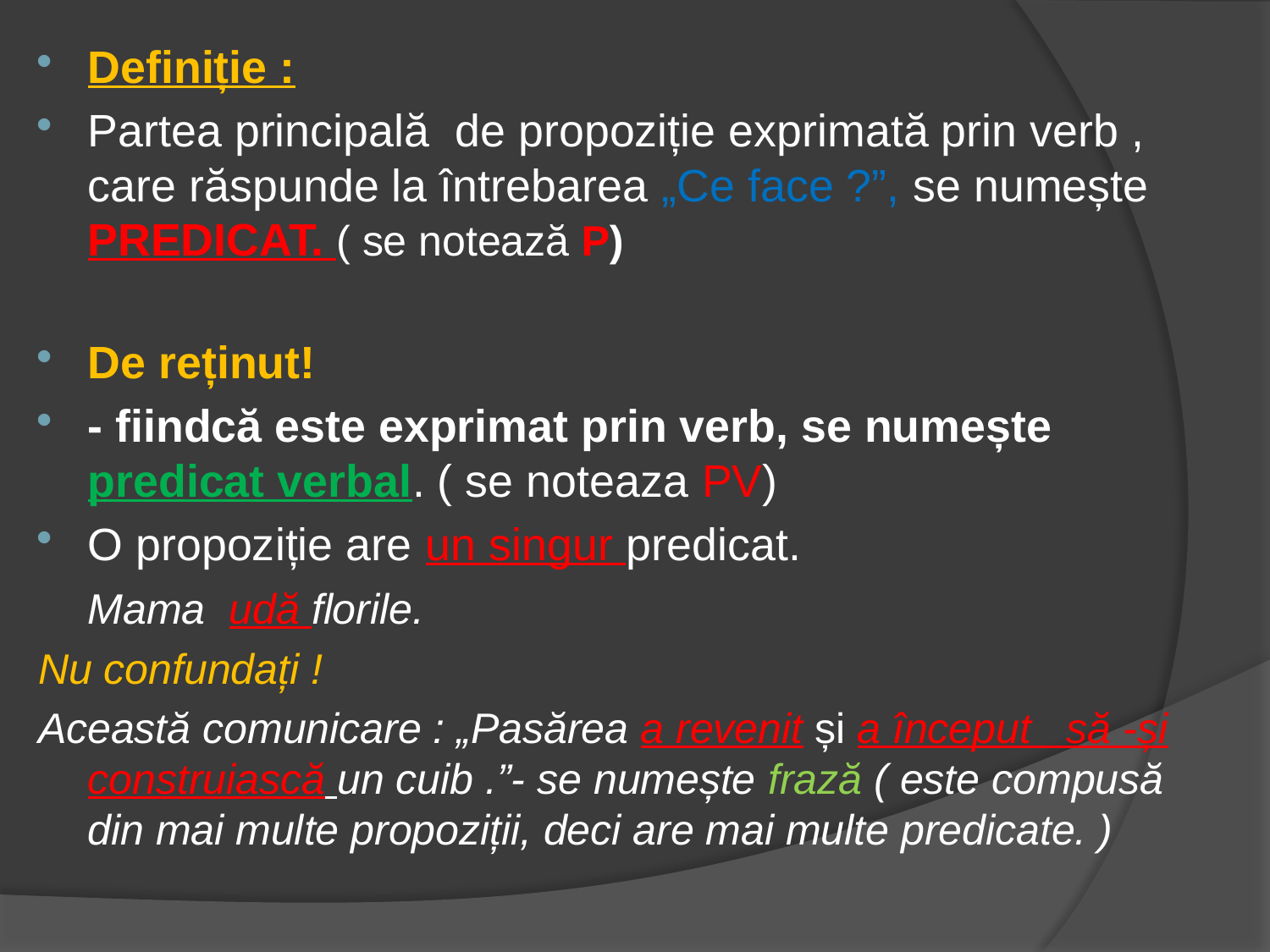

Definiție :
Partea principală  de propoziție exprimată prin verb , care răspunde la întrebarea „Ce face ?”, se numește PREDICAT. ( se notează P)

De reținut!
- fiindcă este exprimat prin verb, se numește predicat verbal. ( se noteaza PV)
O propoziție are un singur predicat.
			Mama  udă florile.
Nu confundați !
Această comunicare : „Pasărea a revenit și a început   să -și construiască un cuib .”- se numește frază ( este compusă din mai multe propoziții, deci are mai multe predicate. )